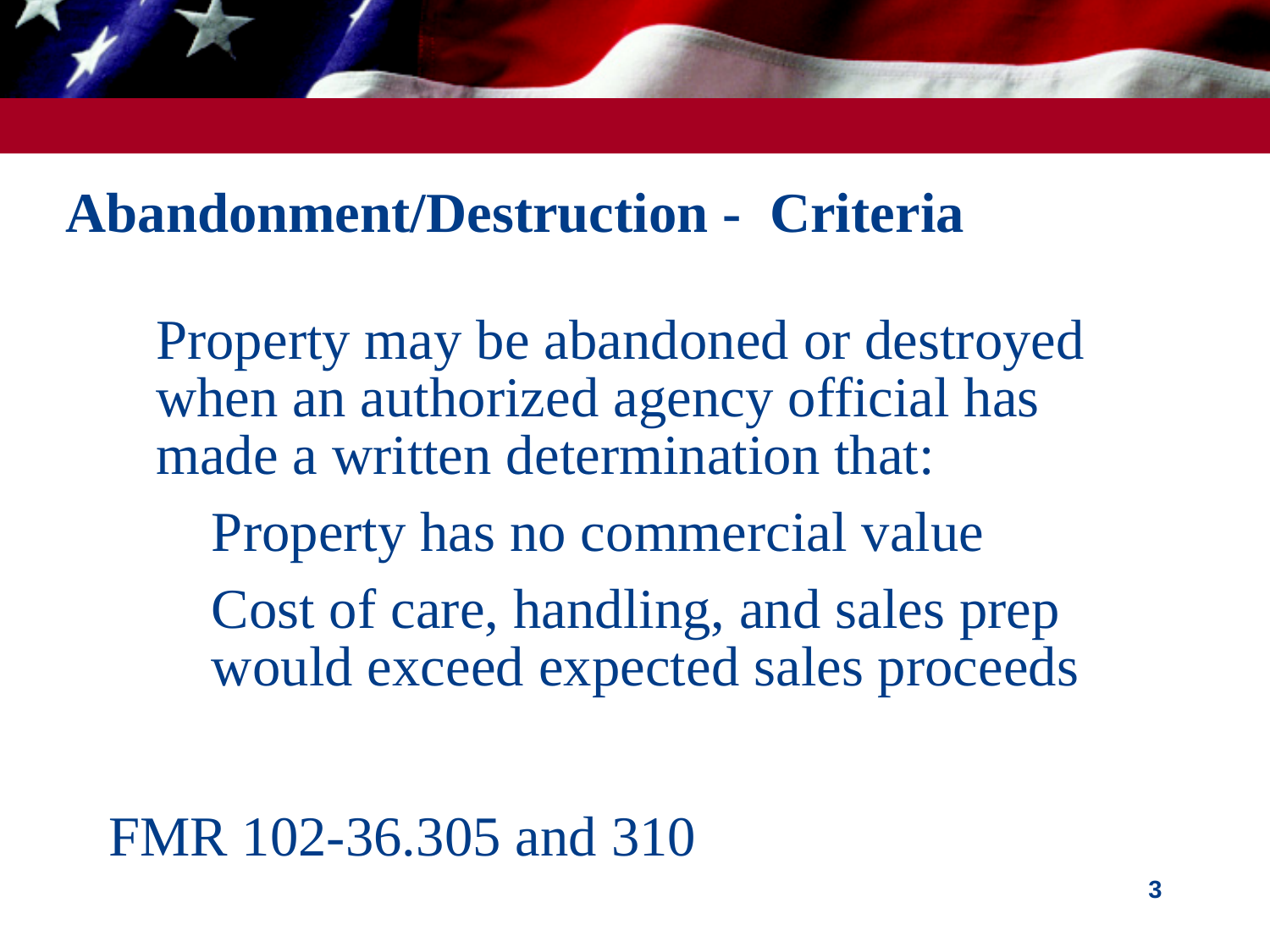

# Abandonment/Destruction -  Criteria
Property may be abandoned or destroyed when an authorized agency official has made a written determination that:
Property has no commercial value
Cost of care, handling, and sales prep would exceed expected sales proceeds

FMR 102-36.305 and 310
3